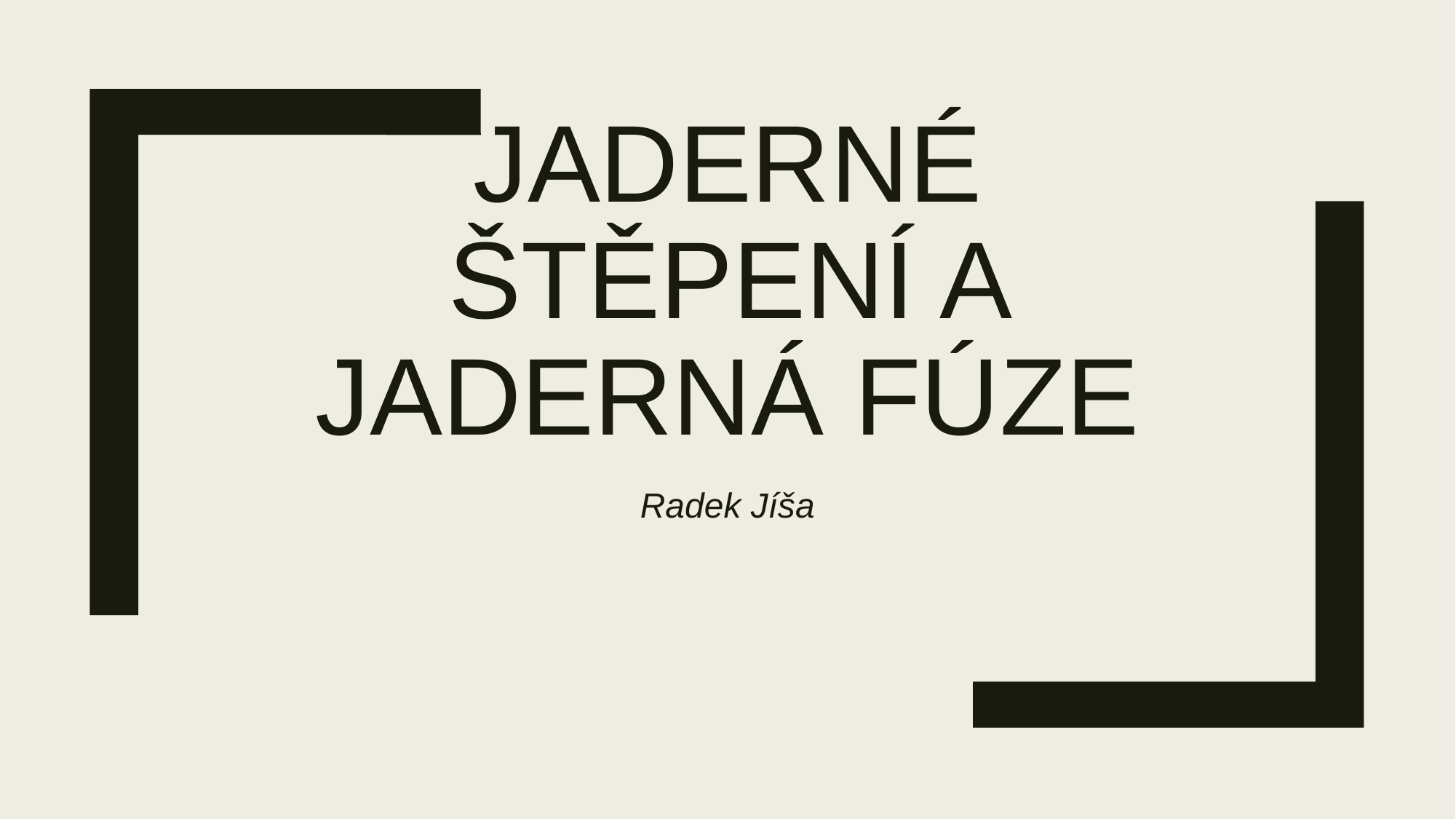

# Jaderné štěpení a jaderná fúze
Radek Jíša